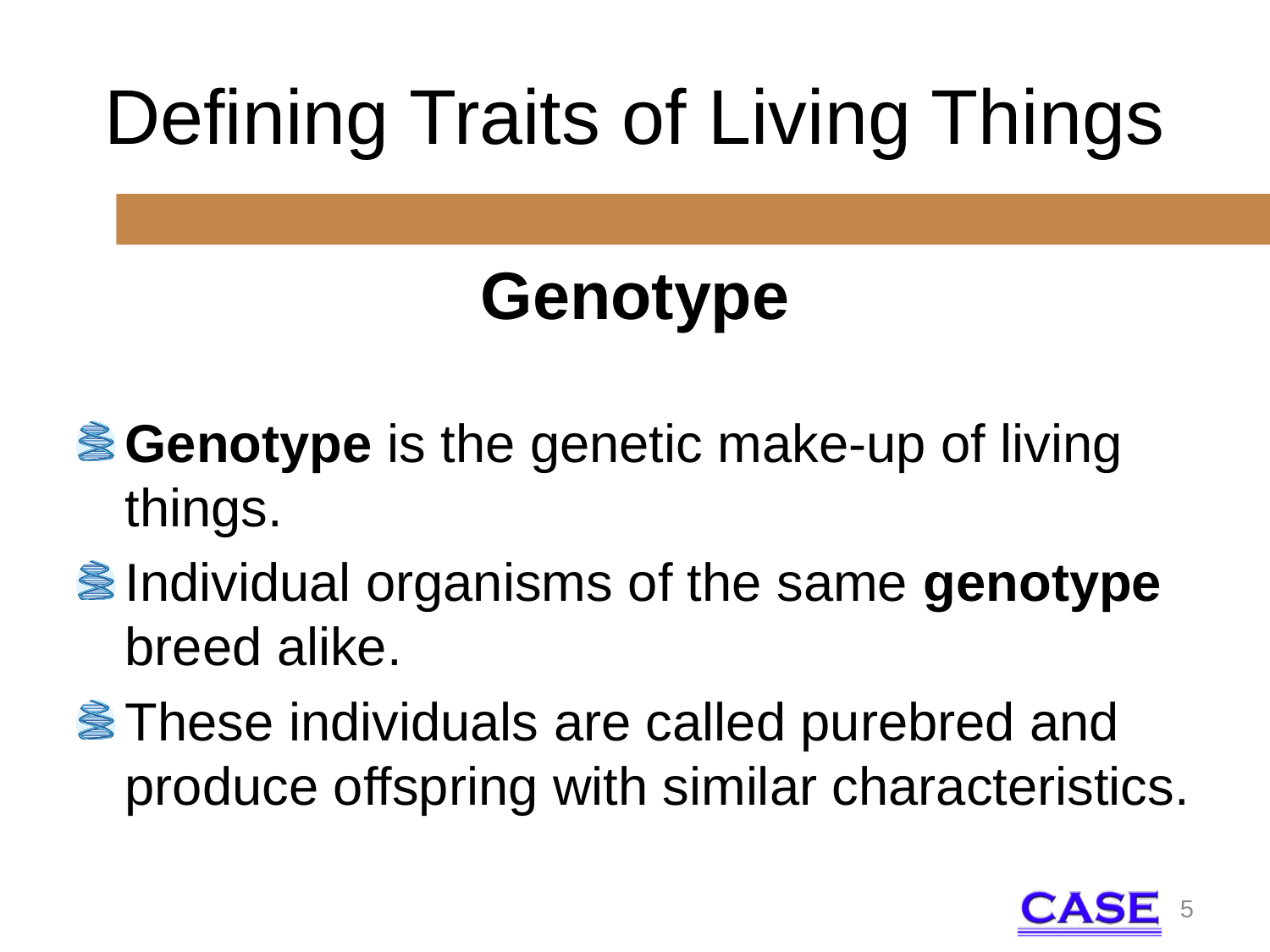

# Defining Traits of Living Things
Genotype

Genotype is the genetic make-up of living things.
Individual organisms of the same genotype breed alike.
These individuals are called purebred and produce offspring with similar characteristics.

5